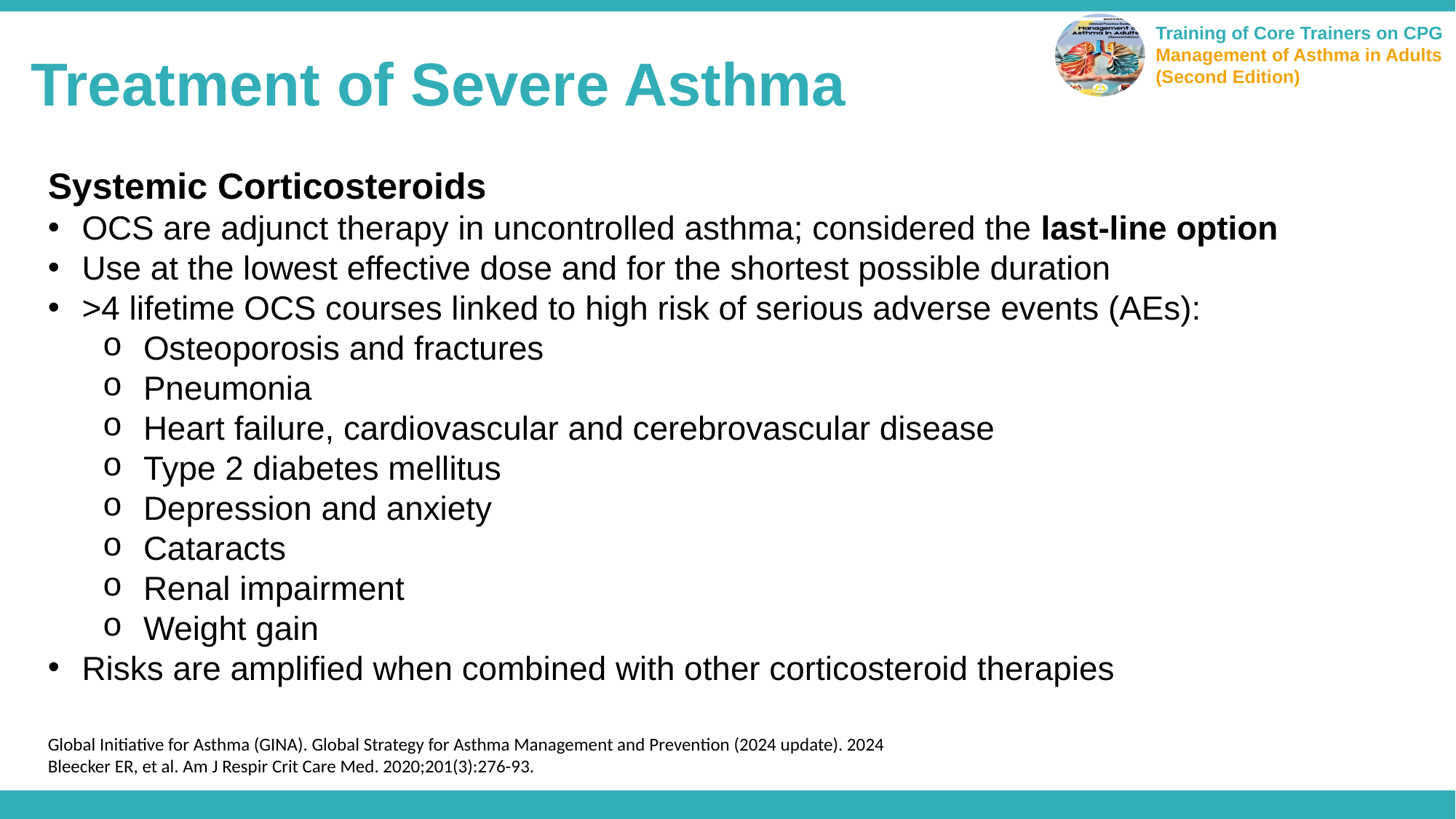

Treatment of Severe Asthma
Systemic Corticosteroids
OCS are adjunct therapy in uncontrolled asthma; considered the last-line option
Use at the lowest effective dose and for the shortest possible duration
>4 lifetime OCS courses linked to high risk of serious adverse events (AEs):
Osteoporosis and fractures
Pneumonia
Heart failure, cardiovascular and cerebrovascular disease
Type 2 diabetes mellitus
Depression and anxiety
Cataracts
Renal impairment
Weight gain
Risks are amplified when combined with other corticosteroid therapies
Global Initiative for Asthma (GINA). Global Strategy for Asthma Management and Prevention (2024 update). 2024
Bleecker ER, et al. Am J Respir Crit Care Med. 2020;201(3):276-93.